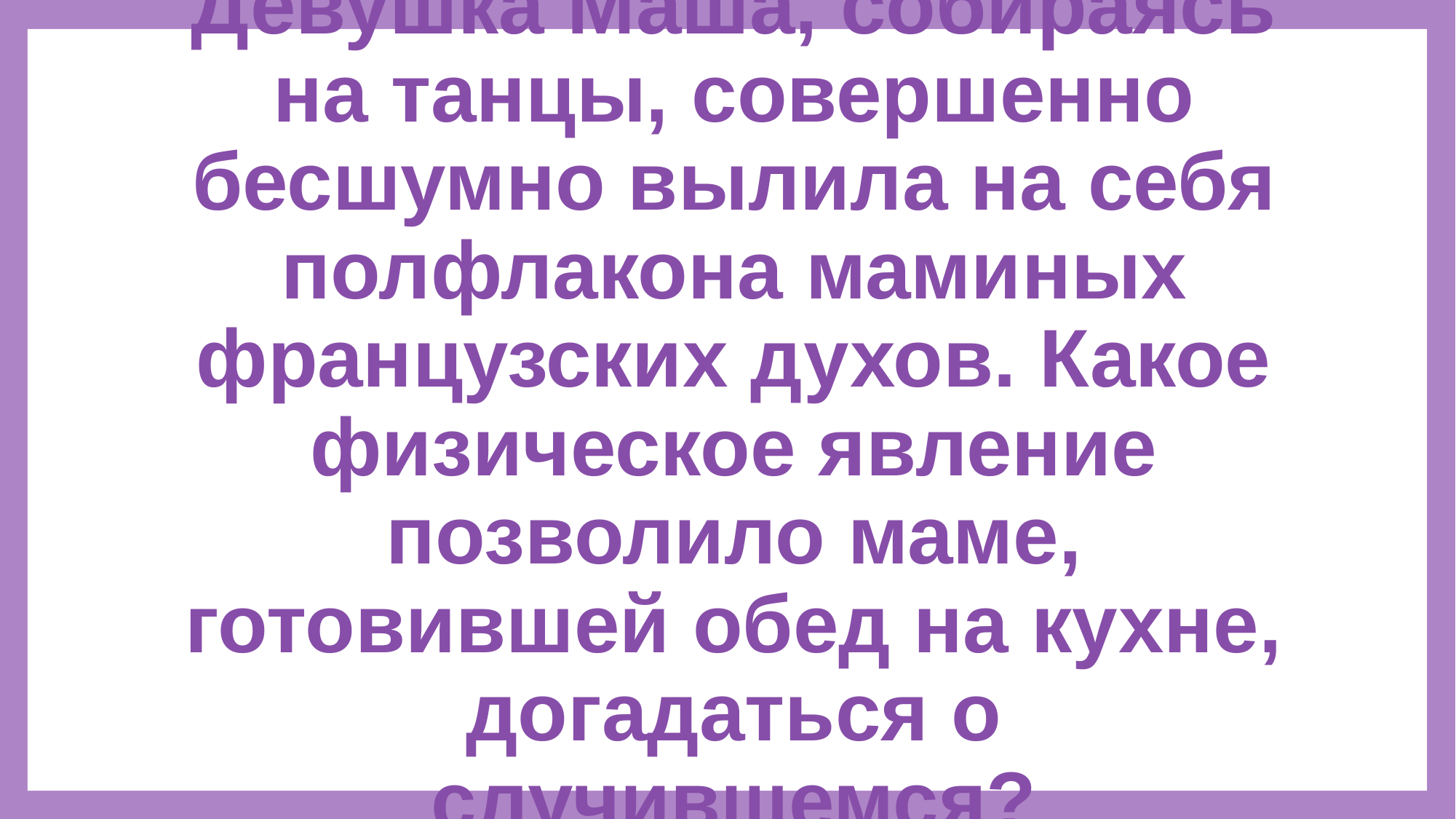

# Девушка Маша, собираясь на танцы, совершенно бесшумно вылила на себя полфлакона маминых французских духов. Какое физическое явление позволило маме, готовившей обед на кухне, догадаться о случившемся?